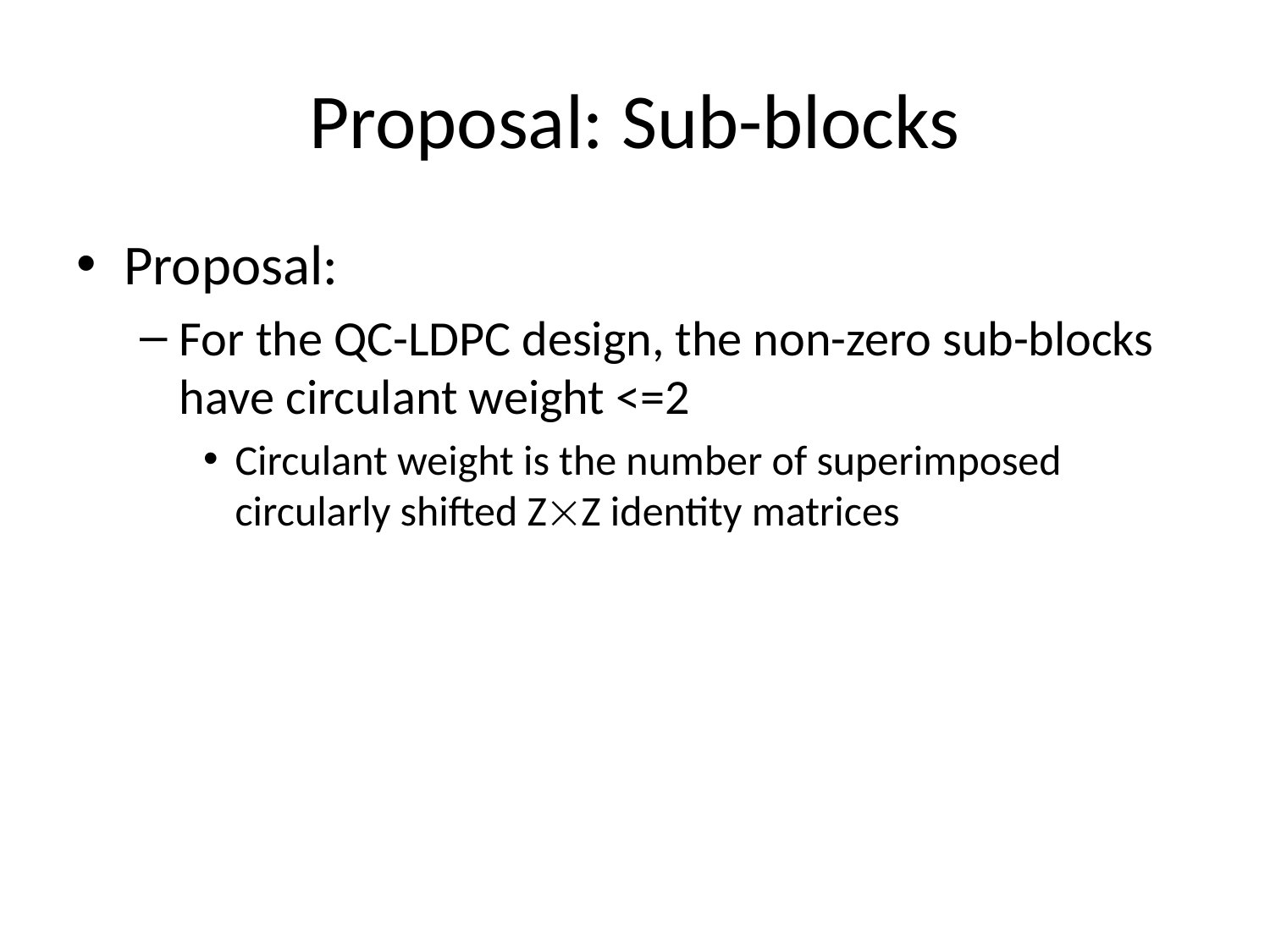

# Proposal: Sub-blocks
Proposal:
For the QC-LDPC design, the non-zero sub-blocks have circulant weight <=2
Circulant weight is the number of superimposed circularly shifted Z×Z identity matrices